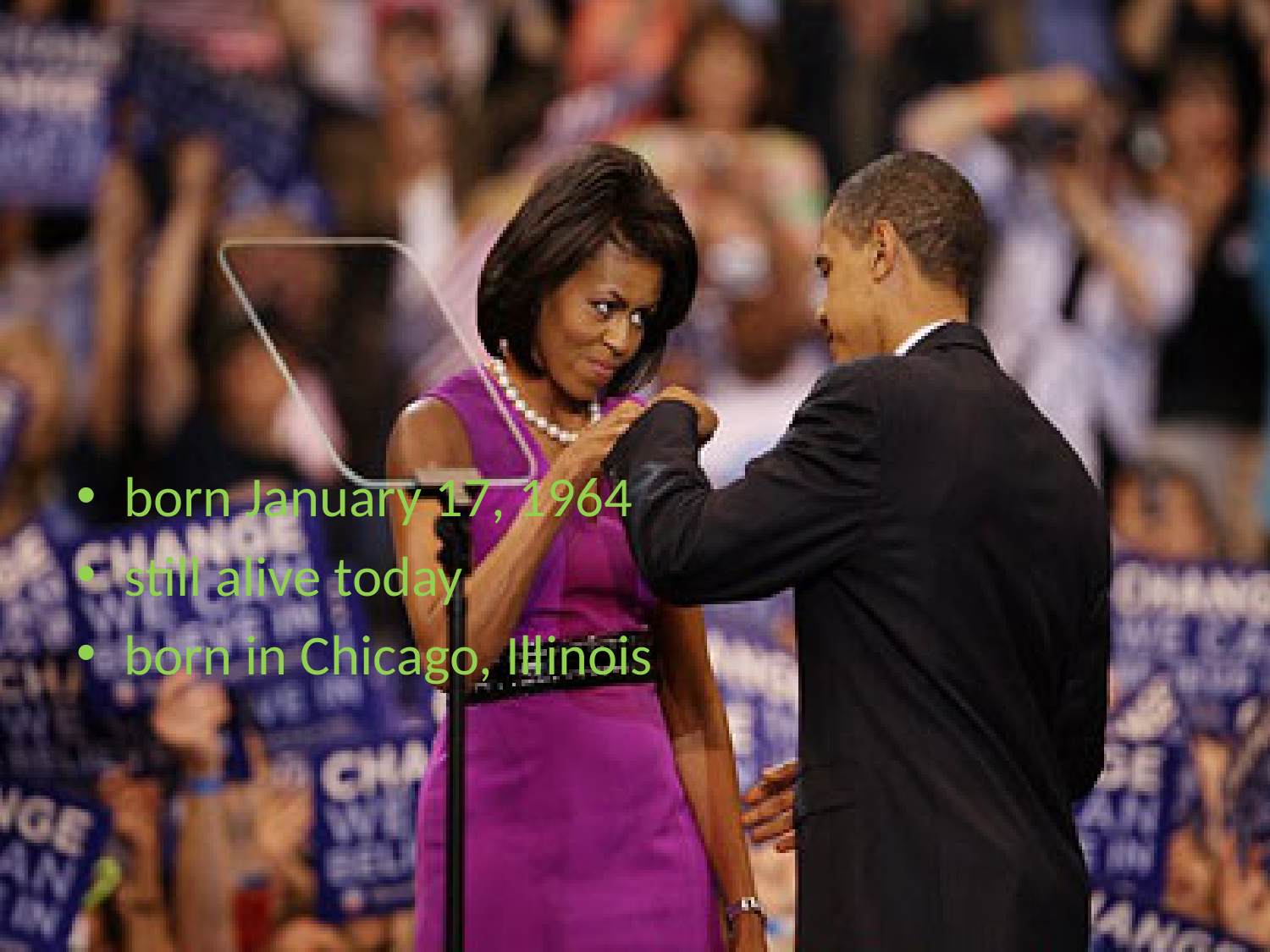

born January 17, 1964
still alive today
born in Chicago, Illinois